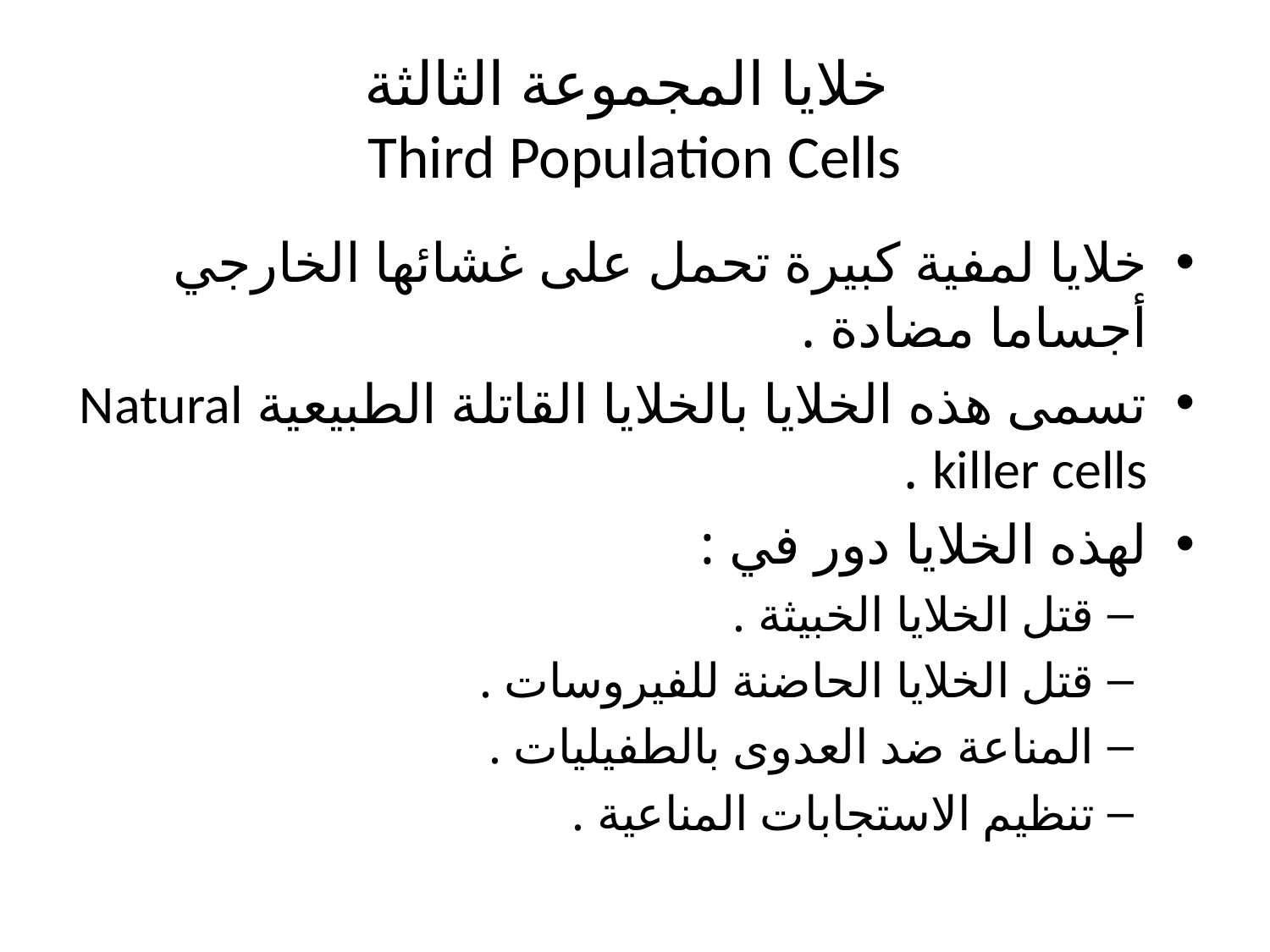

# خلايا المجموعة الثالثة Third Population Cells
خلايا لمفية كبيرة تحمل على غشائها الخارجي أجساما مضادة .
تسمى هذه الخلايا بالخلايا القاتلة الطبيعية Natural killer cells .
لهذه الخلايا دور في :
قتل الخلايا الخبيثة .
قتل الخلايا الحاضنة للفيروسات .
المناعة ضد العدوى بالطفيليات .
تنظيم الاستجابات المناعية .